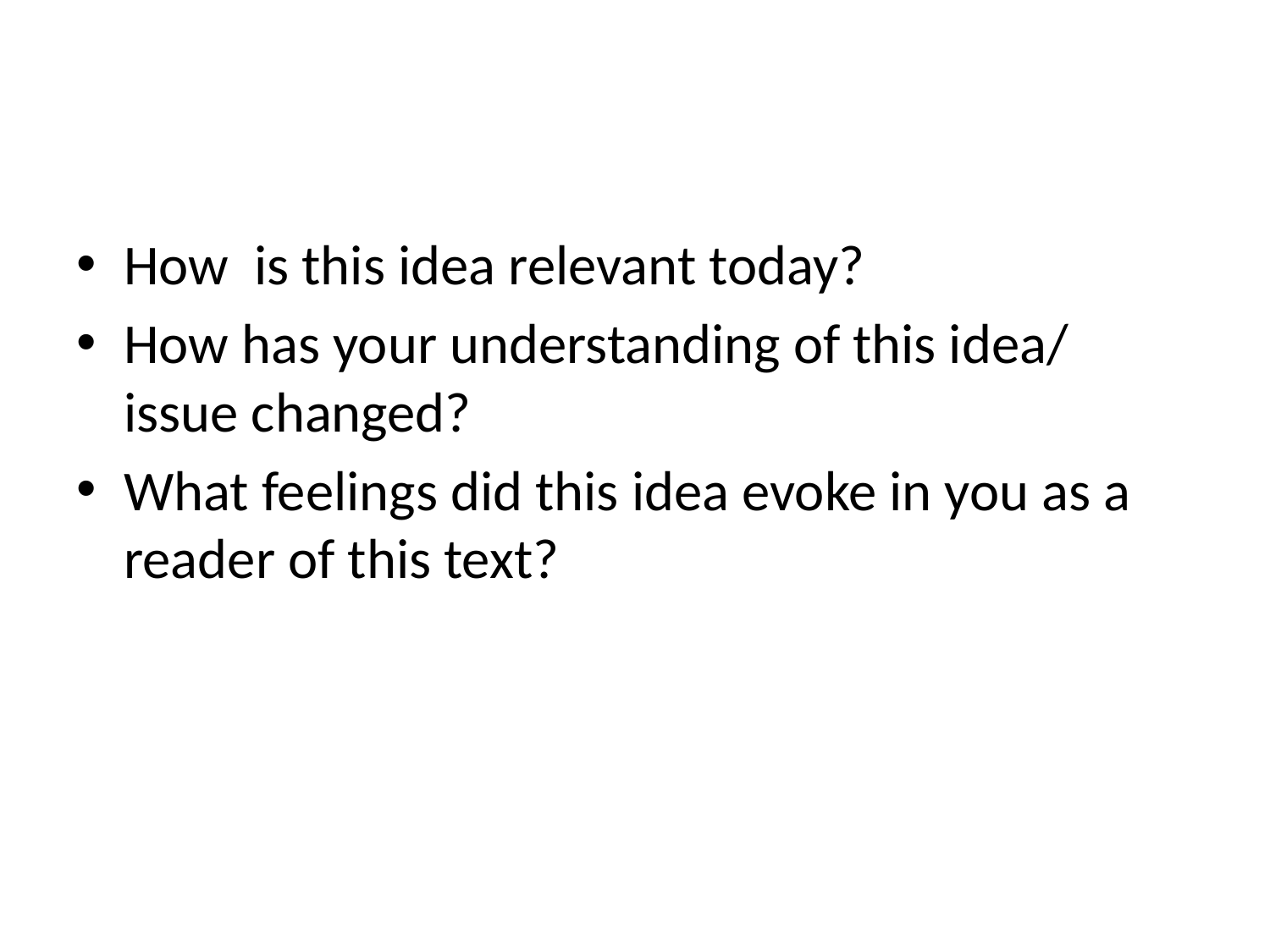

#
How  is this idea relevant today?
How has your understanding of this idea/ issue changed?
What feelings did this idea evoke in you as a reader of this text?